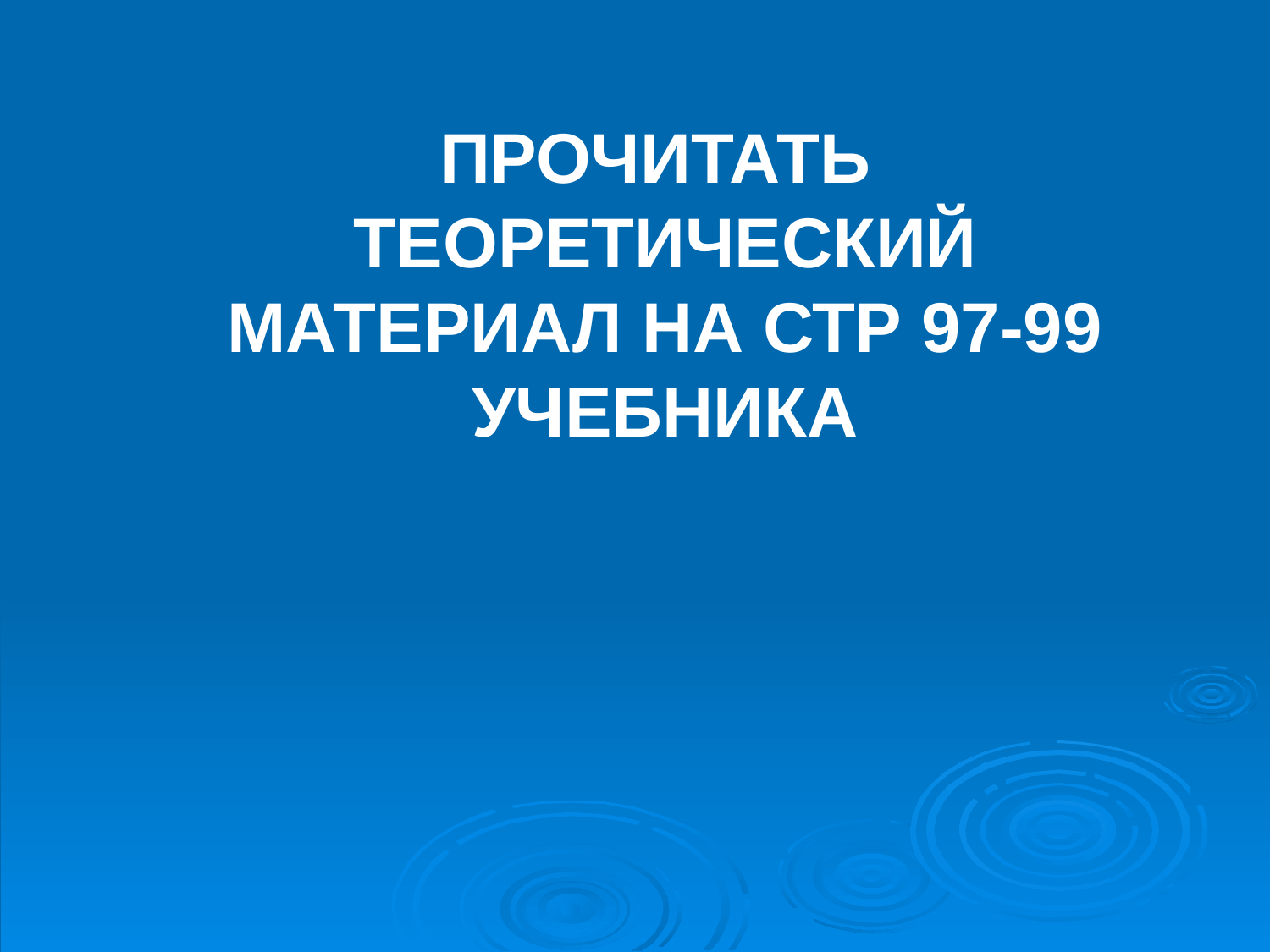

ПРОЧИТАТЬ  ТЕОРЕТИЧЕСКИЙ МАТЕРИАЛ НА СТР 97-99 УЧЕБНИКА